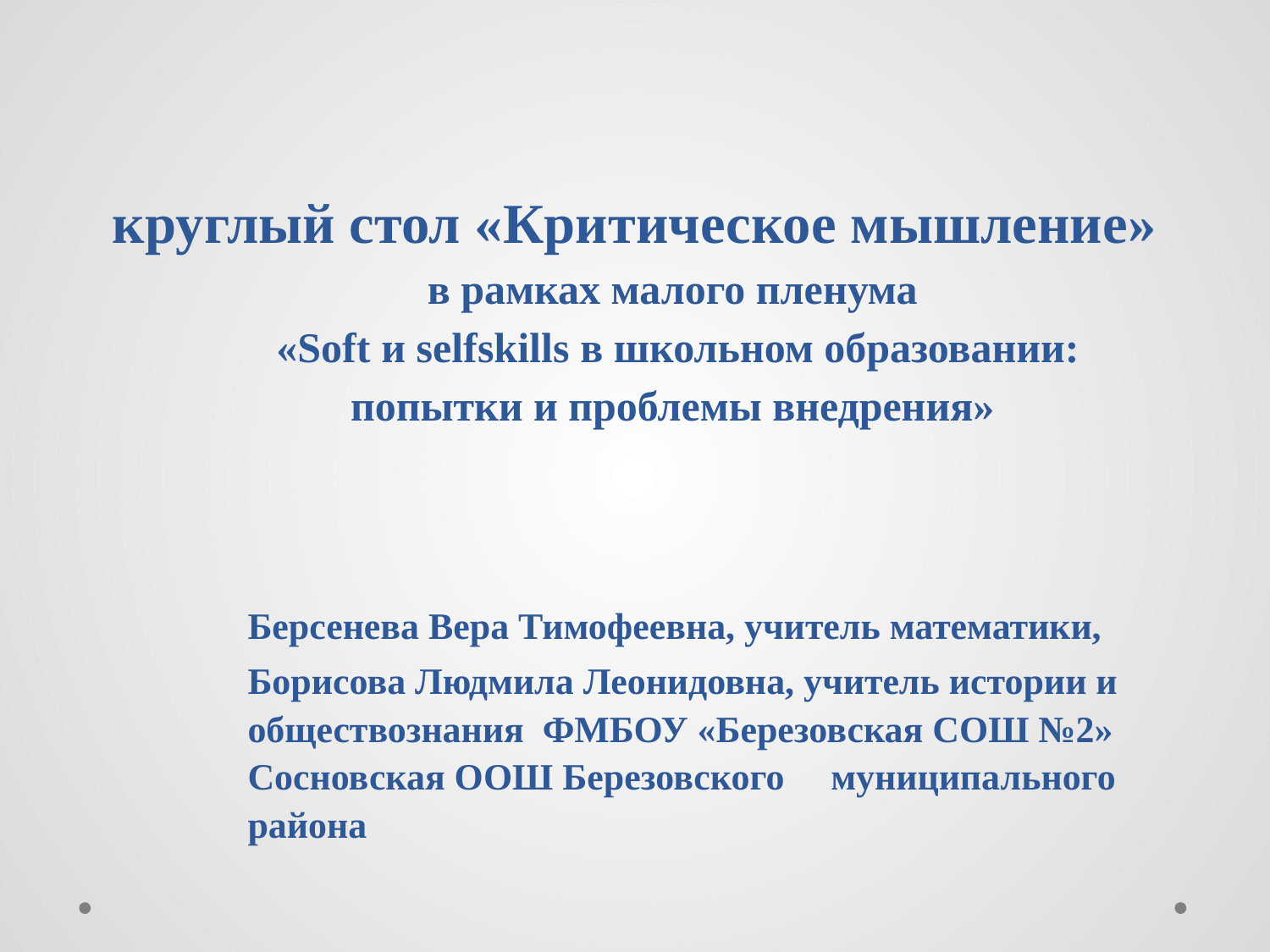

# круглый стол «Критическое мышление» в рамках малого пленума «Soft и selfskills в школьном образовании: попытки и проблемы внедрения»
Берсенева Вера Тимофеевна, учитель математики,
Борисова Людмила Леонидовна, учитель истории и обществознания  ФМБОУ «Березовская СОШ №2» Сосновская ООШ Березовского     муниципального района